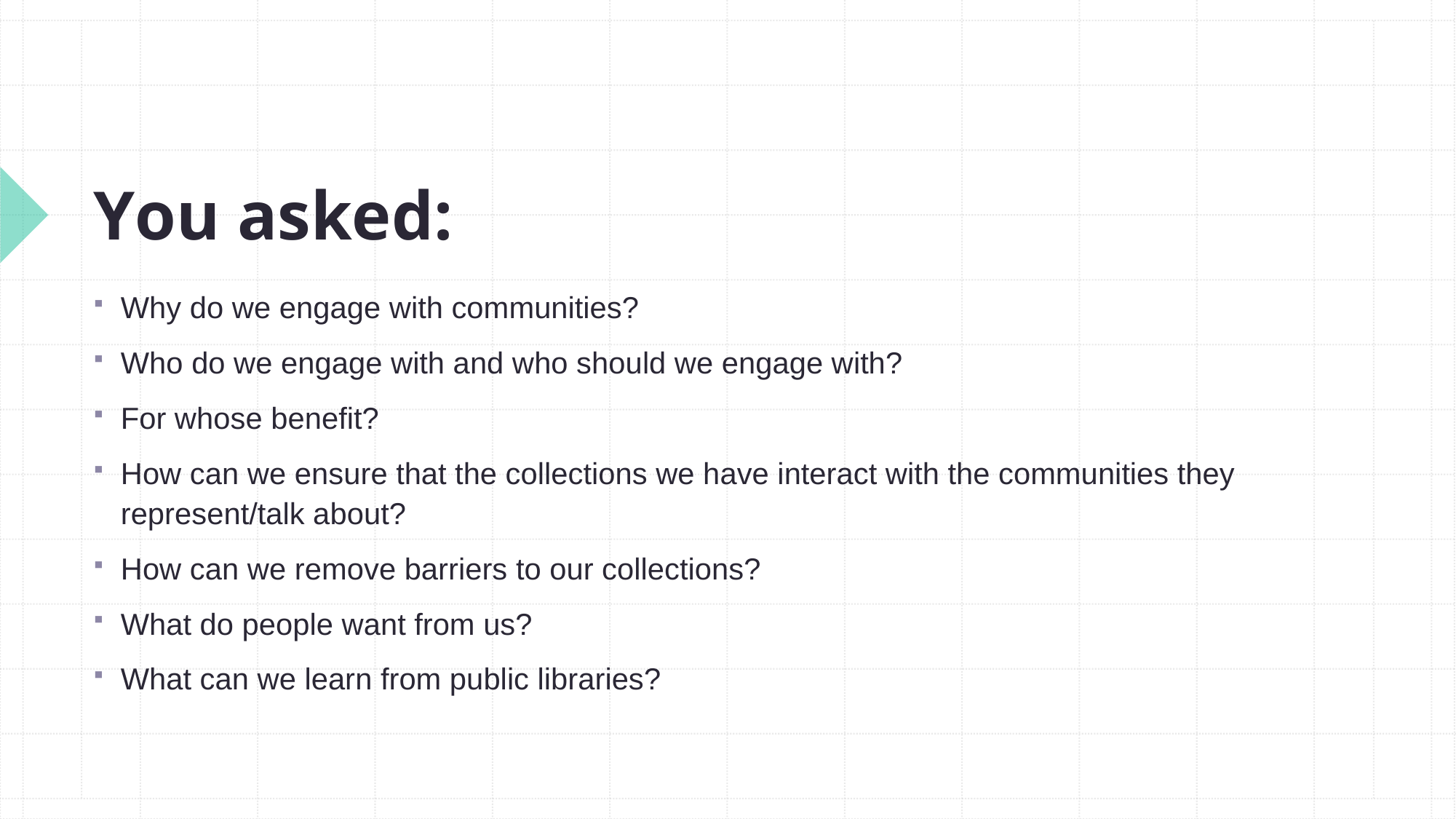

# You asked:
Why do we engage with communities?
Who do we engage with and who should we engage with?
For whose benefit?
How can we ensure that the collections we have interact with the communities they represent/talk about?
How can we remove barriers to our collections?
What do people want from us?
What can we learn from public libraries?